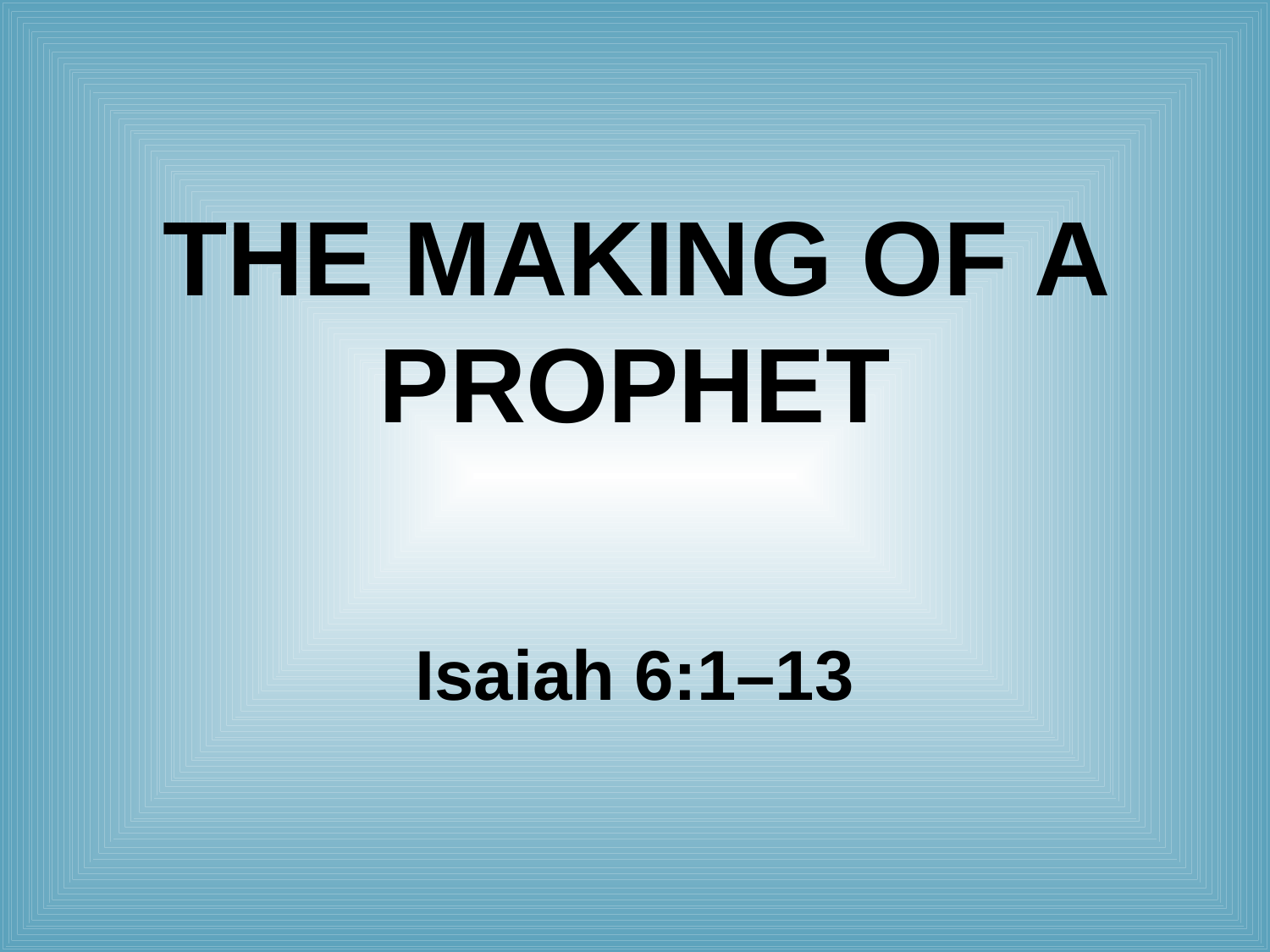

# The making of a prophet Isaiah 6:1–13